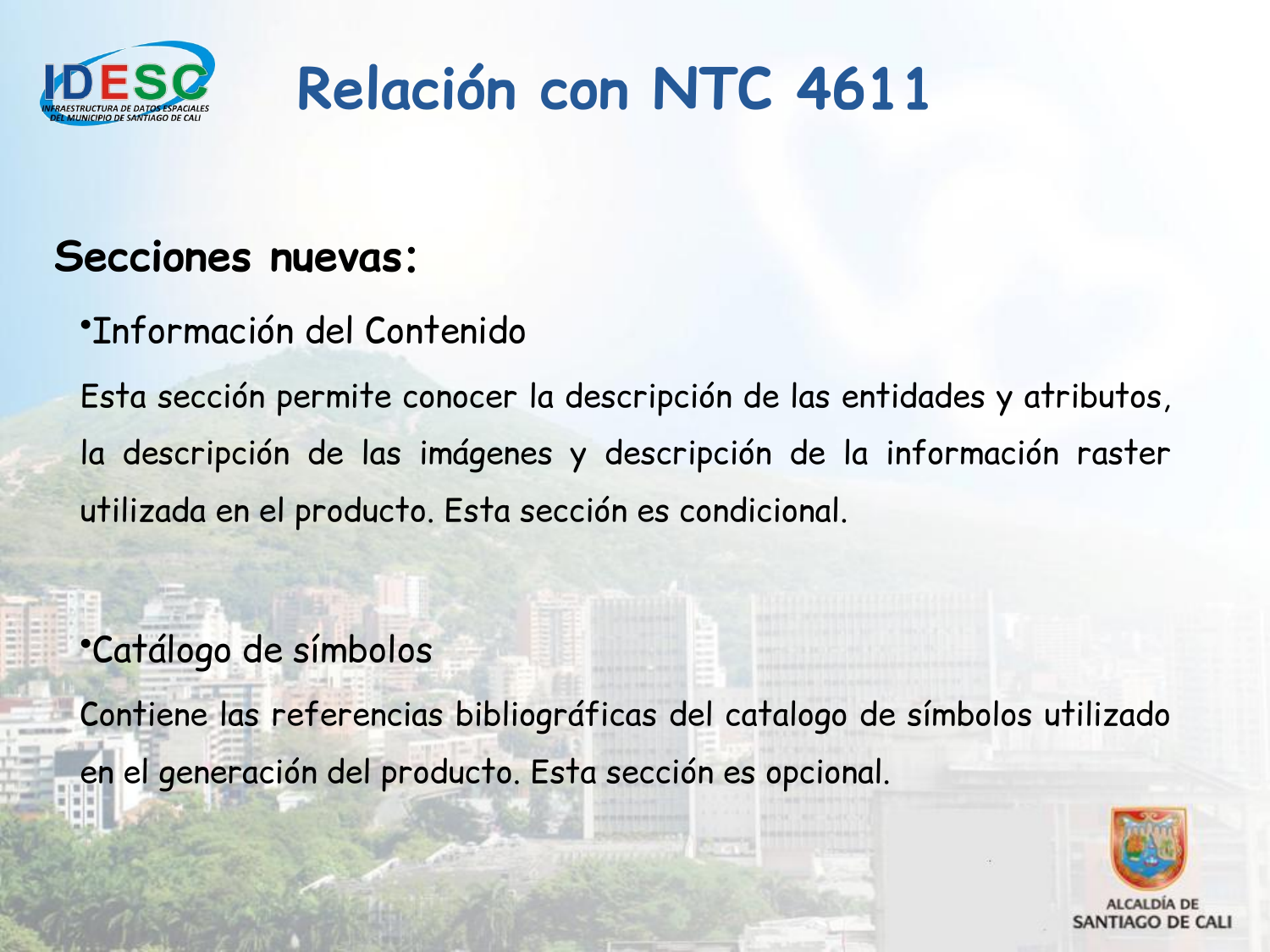

Relación con NTC 4611
Secciones nuevas:
Información del Contenido
Esta sección permite conocer la descripción de las entidades y atributos, la descripción de las imágenes y descripción de la información raster utilizada en el producto. Esta sección es condicional.

Catálogo de símbolos
Contiene las referencias bibliográficas del catalogo de símbolos utilizado en el generación del producto. Esta sección es opcional.